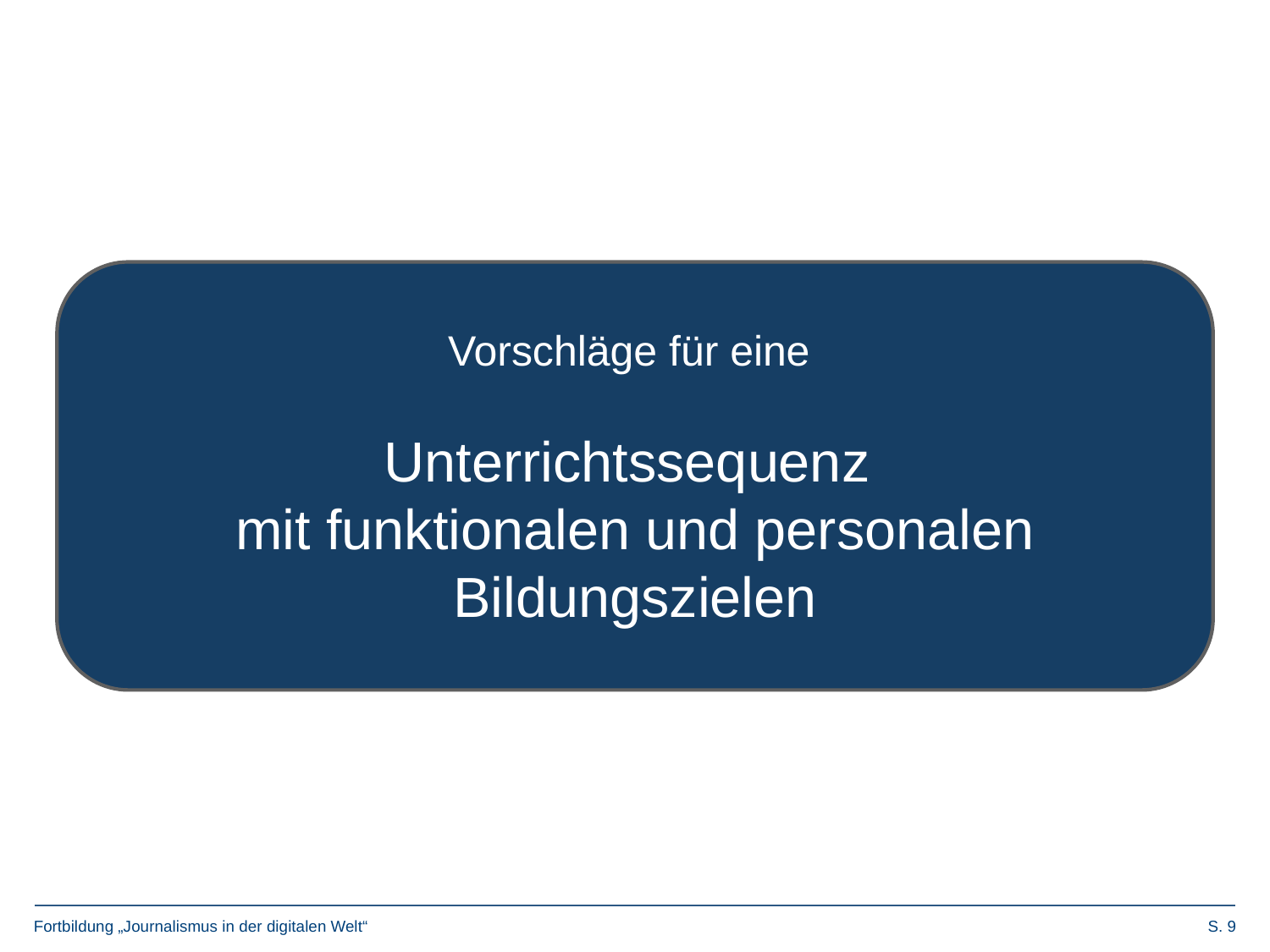

Vorschläge für eine

Unterrichtssequenz
mit funktionalen und personalen Bildungszielen